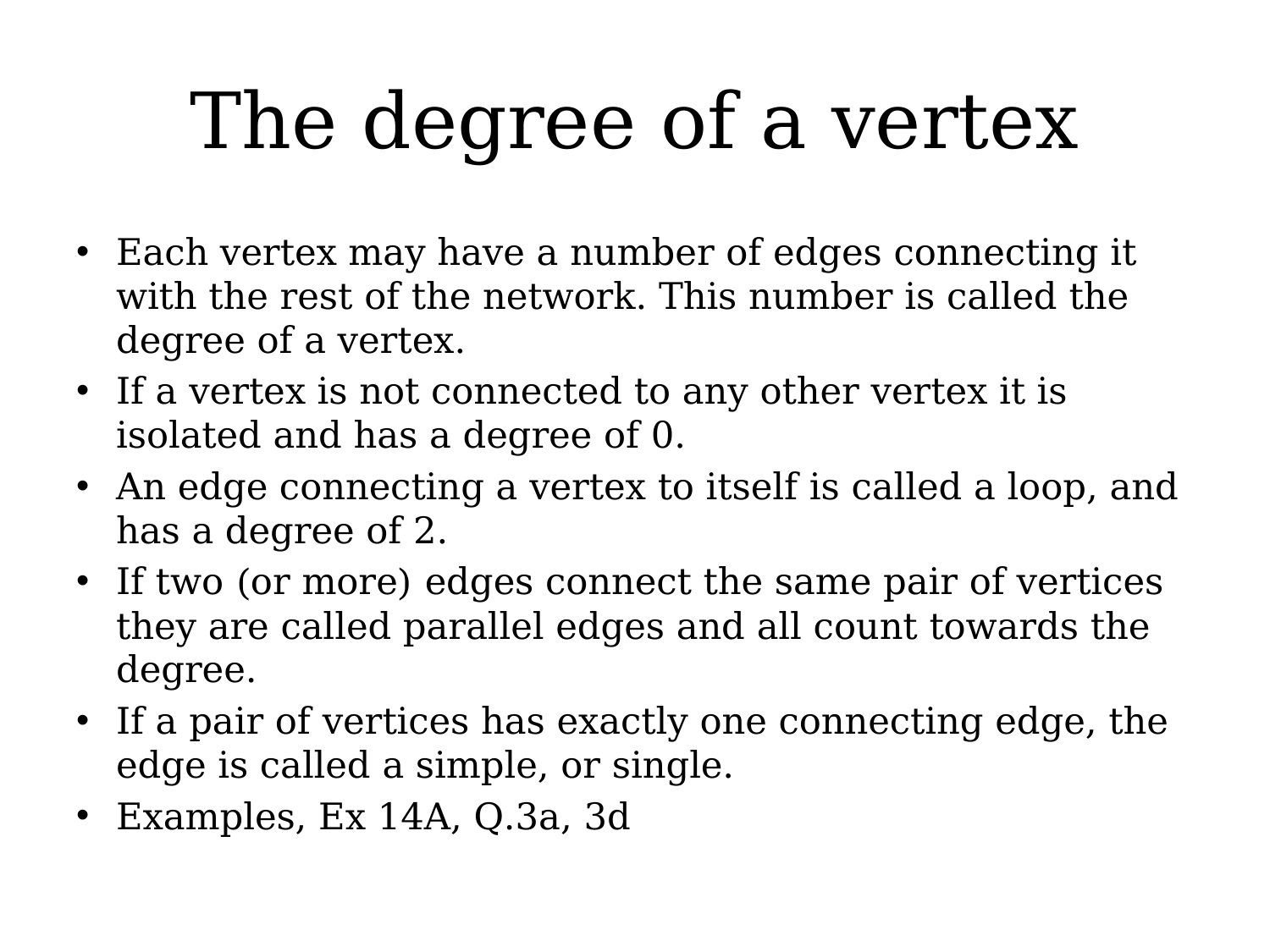

# The degree of a vertex
Each vertex may have a number of edges connecting it with the rest of the network. This number is called the degree of a vertex.
If a vertex is not connected to any other vertex it is isolated and has a degree of 0.
An edge connecting a vertex to itself is called a loop, and has a degree of 2.
If two (or more) edges connect the same pair of vertices they are called parallel edges and all count towards the degree.
If a pair of vertices has exactly one connecting edge, the edge is called a simple, or single.
Examples, Ex 14A, Q.3a, 3d